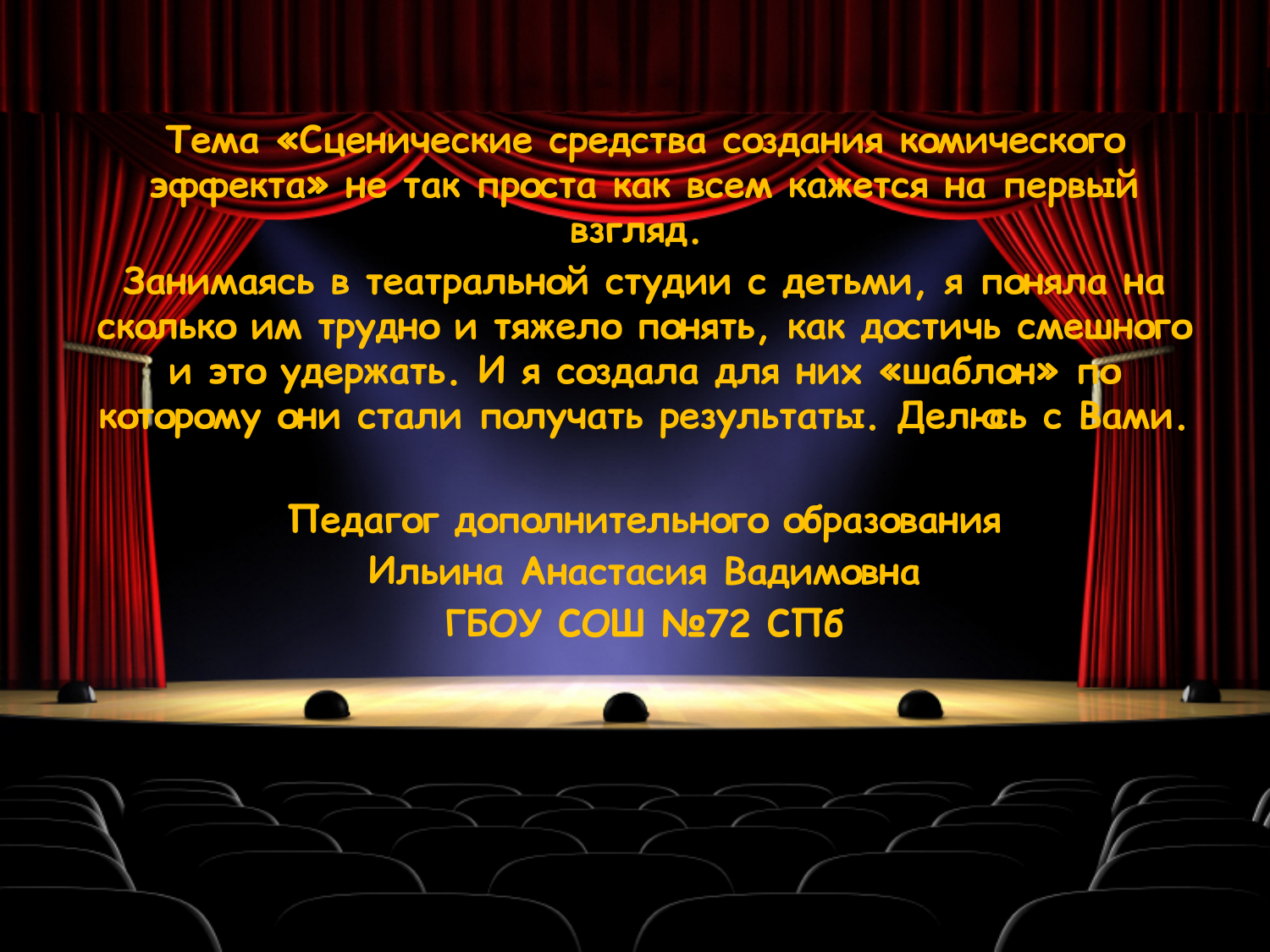

Тема «Сценические средства создания комического эффекта» не так проста как всем кажется на первый взгляд.
Занимаясь в театральной студии с детьми, я поняла на сколько им трудно и тяжело понять, как достичь смешного и это удержать. И я создала для них «шаблон» по которому они стали получать результаты. Делюсь с Вами.

Педагог дополнительного образования
Ильина Анастасия Вадимовна
ГБОУ СОШ №72 СПб